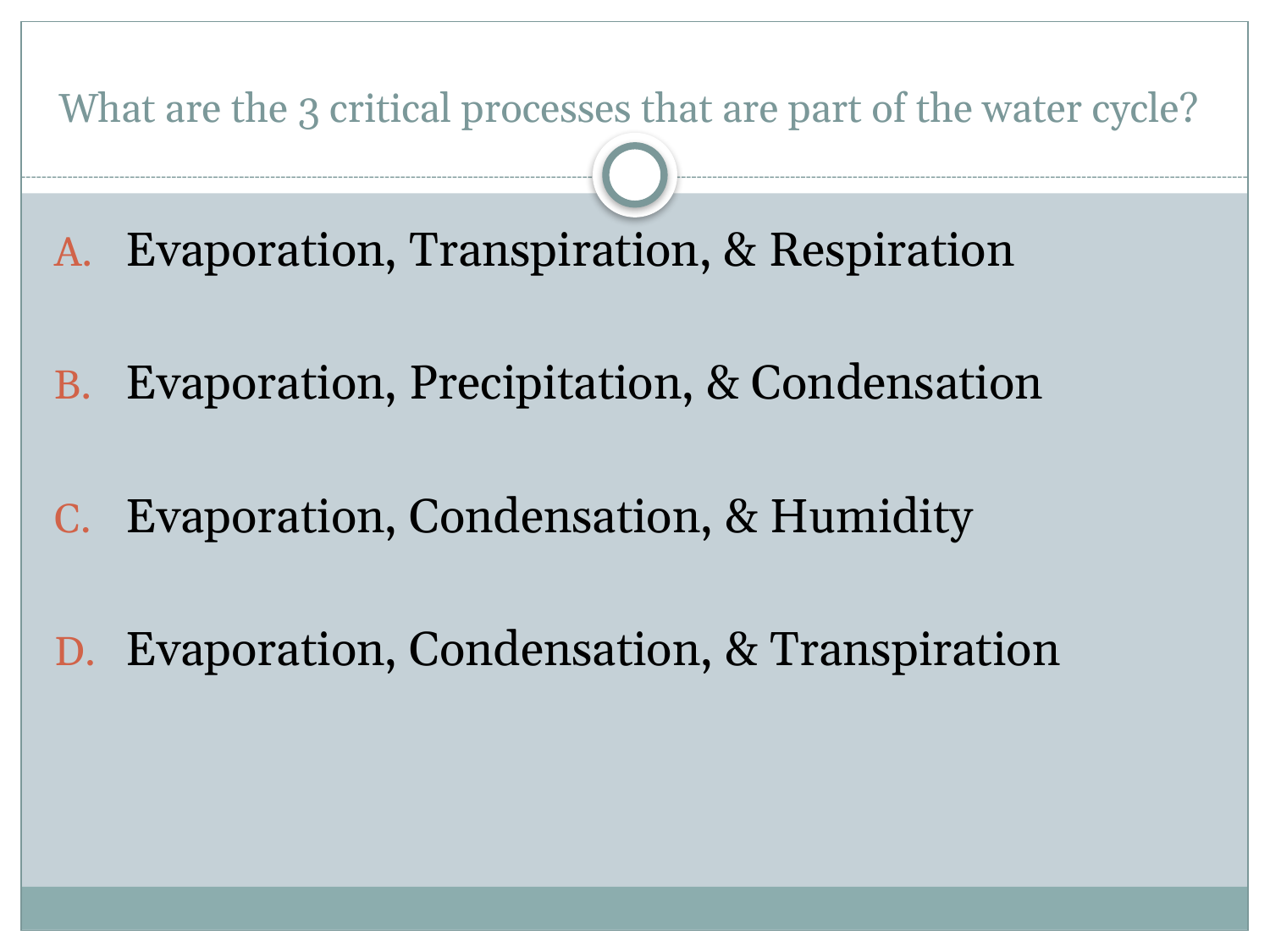

# What are the 3 critical processes that are part of the water cycle?
Evaporation, Transpiration, & Respiration

Evaporation, Precipitation, & Condensation

Evaporation, Condensation, & Humidity

Evaporation, Condensation, & Transpiration